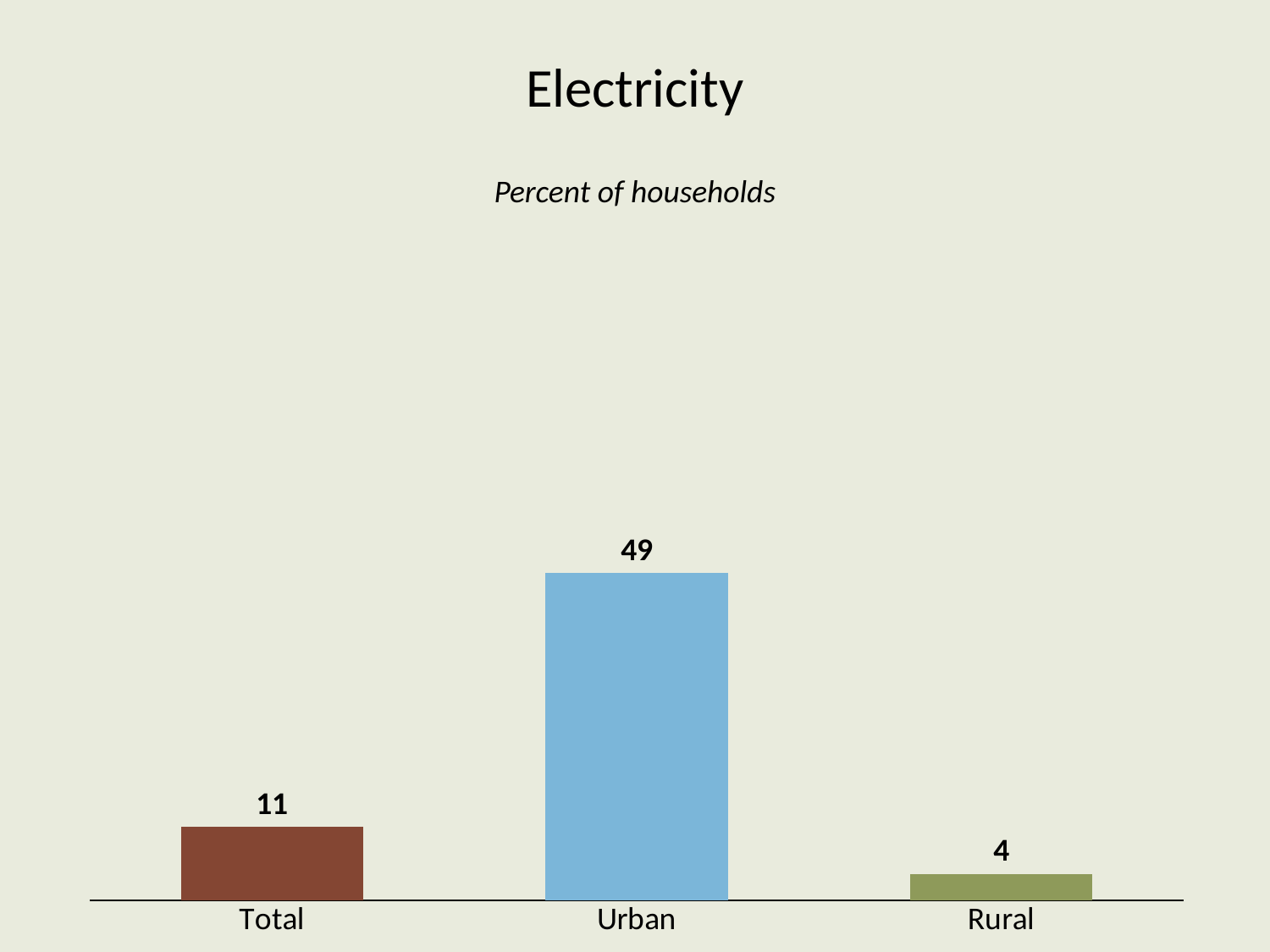

# Electricity
Percent of households

### Chart

| Category | Improved |
|---|---|
| Total | 11.0 |
| Urban | 49.0 |
| Rural | 4.0 |